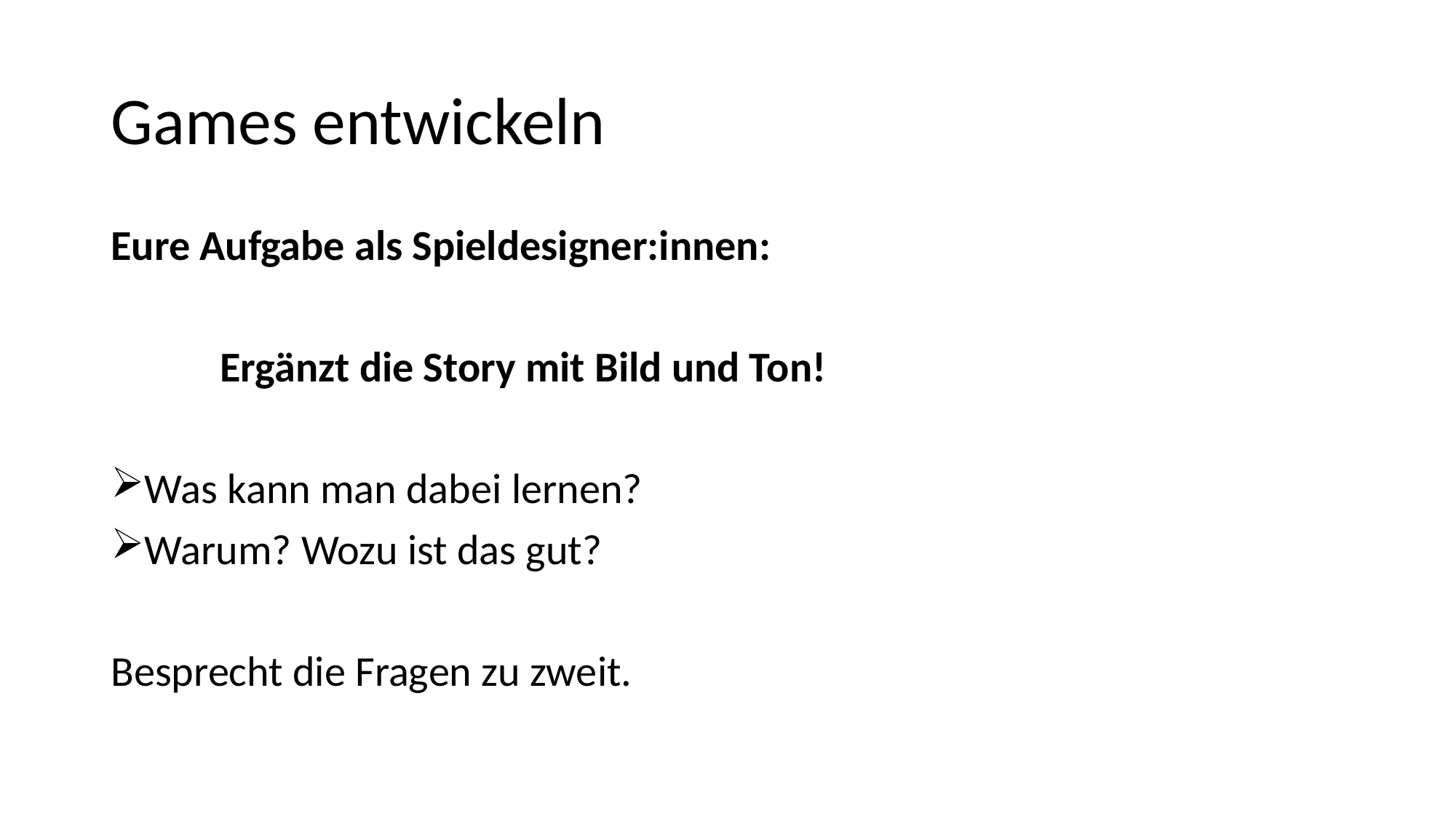

# Games entwickeln
Eure Aufgabe als Spieldesigner:innen:

	Ergänzt die Story mit Bild und Ton!

Was kann man dabei lernen?
Warum? Wozu ist das gut?

Besprecht die Fragen zu zweit.